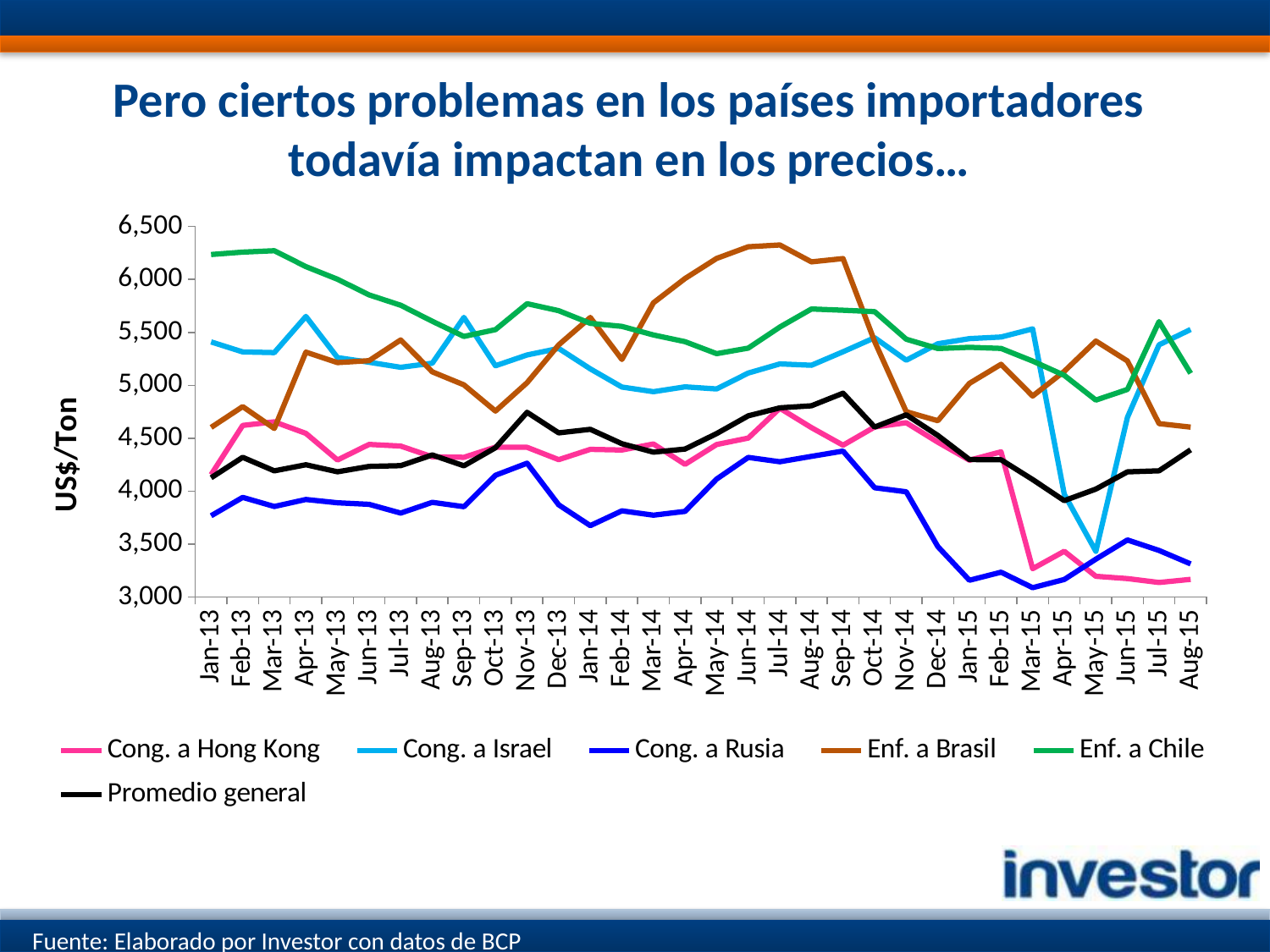

# Pero ciertos problemas en los países importadores todavía impactan en los precios…

### Chart

| Category | Cong. a Hong Kong | Cong. a Israel | Cong. a Rusia | Enf. a Brasil | Enf. a Chile | Promedio general |
|---|---|---|---|---|---|---|
| 41275 | 4156.0604487434985 | 5409.648465564556 | 3766.664388626844 | 4601.7715467796825 | 6235.583208538354 | 4126.203884901354 |
| 41306 | 4620.650701247655 | 5315.478652328837 | 3940.982079735428 | 4798.961562274591 | 6257.998228252557 | 4319.878030077443 |
| 41334 | 4654.830381658121 | 5308.6396923979755 | 3855.0924508581306 | 4591.935369886146 | 6271.044706004129 | 4191.5320859258845 |
| 41365 | 4545.8600768029255 | 5650.2993507041065 | 3921.123393877535 | 5313.594226594045 | 6121.307500188393 | 4249.5512173860825 |
| 41395 | 4294.246756846548 | 5261.298041554056 | 3890.1297972971415 | 5214.382627366979 | 6001.925393603762 | 4182.643221641695 |
| 41426 | 4441.650879112577 | 5217.759072188621 | 3875.569459267408 | 5232.698479170317 | 5853.803969042689 | 4233.8924908294175 |
| 41456 | 4426.02290577199 | 5169.811395074231 | 3792.902356736366 | 5428.496227306252 | 5756.223723888975 | 4240.928667407418 |
| 41487 | 4324.159931967526 | 5208.552893672554 | 3894.5416301829046 | 5127.187616881876 | 5604.648426666966 | 4341.72485713922 |
| 41518 | 4319.506786897505 | 5641.249365760729 | 3853.3070392209474 | 5004.375381915611 | 5461.7979621497425 | 4239.235615998288 |
| 41548 | 4415.942944119469 | 5184.7479603439 | 4150.204378371779 | 4756.570672130815 | 5525.941600414756 | 4410.449661112736 |
| 41579 | 4414.0090964912415 | 5286.463606525604 | 4263.952969900796 | 5024.652156655919 | 5770.657540263734 | 4744.413949134935 |
| 41609 | 4297.514295632721 | 5348.326173617631 | 3870.8456091303 | 5381.836796995844 | 5704.67666393095 | 4550.458663661744 |
| 41640 | 4394.886039987468 | 5155.467895465343 | 3673.828518397717 | 5640.586138905442 | 5585.352563530601 | 4583.842463598699 |
| 41671 | 4388.426908451412 | 4983.353256328269 | 3813.964920182417 | 5244.251070207787 | 5556.574176718729 | 4447.871505694915 |
| 41699 | 4445.577721923388 | 4939.645963719221 | 3772.7805837375276 | 5779.387931631623 | 5475.400358089687 | 4368.214219696302 |
| 41730 | 4253.191775677757 | 4985.493741971232 | 3808.6936532098707 | 6008.856592311963 | 5412.260387451757 | 4397.703045706574 |
| 41760 | 4440.551085213252 | 4965.401145931496 | 4114.495176311523 | 6198.533231499289 | 5298.810000075962 | 4543.870603956482 |
| 41791 | 4501.618279112669 | 5115.41127695596 | 4318.701384680827 | 6308.394516846863 | 5351.249577311819 | 4711.643573220306 |
| 41821 | 4783.343387055178 | 5202.2154463213055 | 4277.813055365579 | 6325.536034248469 | 5550.242431689364 | 4787.087839886135 |
| 41852 | 4600.0318773506415 | 5189.476449966527 | 4328.836387515714 | 6165.974845876748 | 5721.05445714854 | 4806.407584314566 |
| 41883 | 4434.126592609336 | 5316.717717654078 | 4378.616683761858 | 6196.975614357813 | 5708.835858933854 | 4925.489401289658 |
| 41913 | 4606.360749228669 | 5449.394525065242 | 4032.3417034146737 | 5413.473015901534 | 5695.990185796052 | 4605.299908046077 |
| 41944 | 4646.54668085857 | 5236.940443181366 | 3993.7622447248177 | 4750.574179571151 | 5435.098070409644 | 4721.365727400466 |
| 41974 | 4462.301635274869 | 5392.302834113315 | 3475.63964338411 | 4665.06747682167 | 5347.367513114505 | 4525.983710152675 |
| 42005 | 4292.339119829915 | 5440.768905488025 | 3157.910517124831 | 5018.563038569145 | 5358.89166982328 | 4298.413297101353 |
| 42036 | 4371.698877053084 | 5455.809067544977 | 3233.812518765144 | 5198.250747223654 | 5348.536155250089 | 4296.801895761839 |
| 42064 | 3266.7474520077326 | 5532.871585858161 | 3087.3361935142516 | 4898.55804610122 | 5228.81623603744 | 4109.7213352370545 |
| 42095 | 3431.54918311833 | 3972.006715128598 | 3165.2012039213273 | 5131.498188461577 | 5094.15964809803 | 3910.4190030764344 |
| 42125 | 3195.4100872367503 | 3431.436873183991 | 3357.2099563154343 | 5418.0 | 4860.0 | 4019.656905418171 |
| 42156 | 3173.6757499546266 | 4697.198701749763 | 3538.296036475018 | 5229.886838452424 | 4960.938339996024 | 4182.535356399035 |
| 42186 | 3136.5105158208607 | 5382.131696607426 | 3439.2477517348425 | 4638.0 | 5602.0 | 4192.33867251848 |
| 42217 | 3166.1916058282304 | 5527.410820016529 | 3312.400271984697 | 4605.0 | 5113.0 | 4390.386342935961 |
Fuente: Elaborado por Investor con datos de BCP